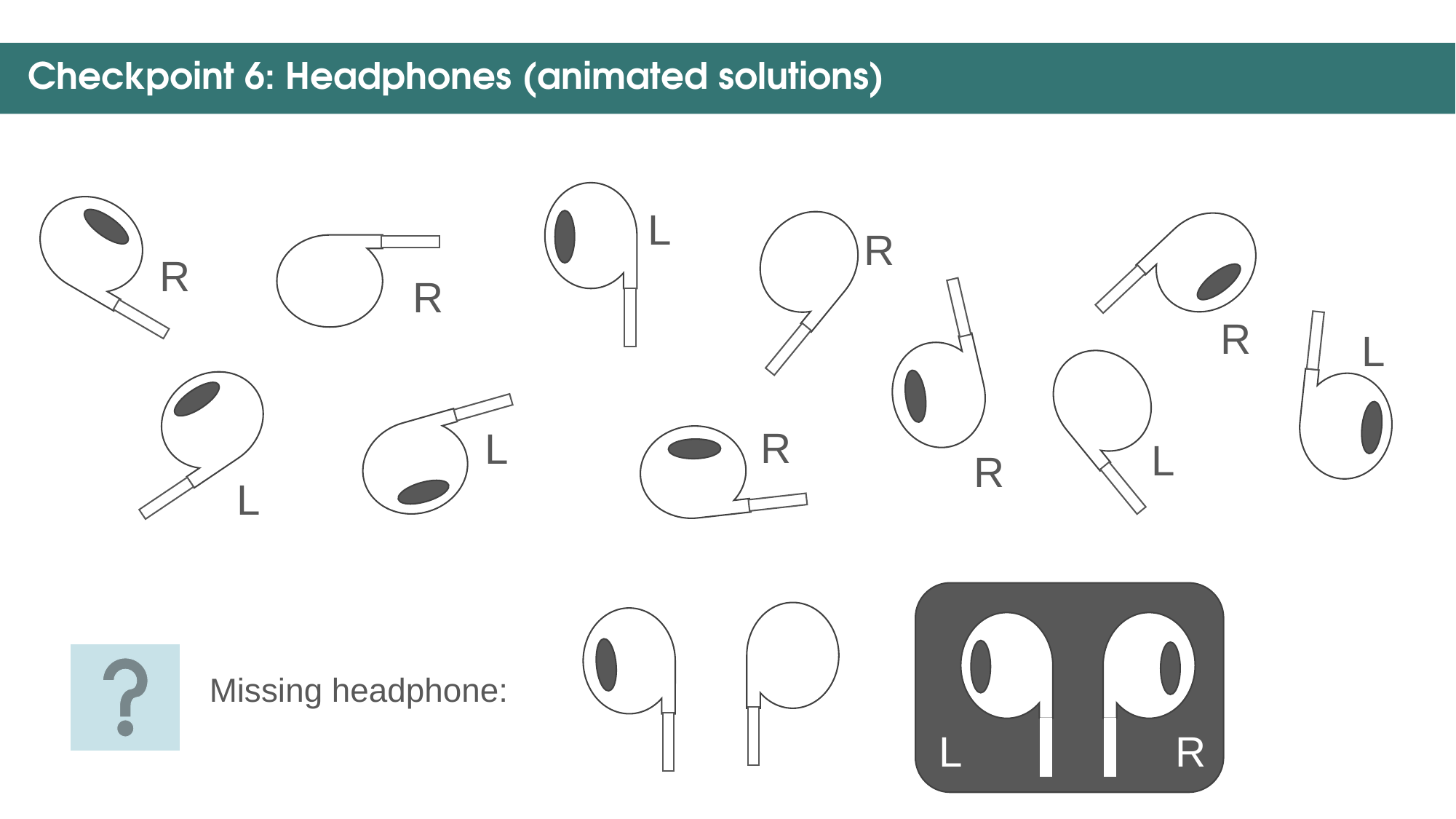

Checkpoint 6: Headphones (animated solutions)

L

R

R
R
R

L

R
L

L
R
L

L
R

Missing headphone: